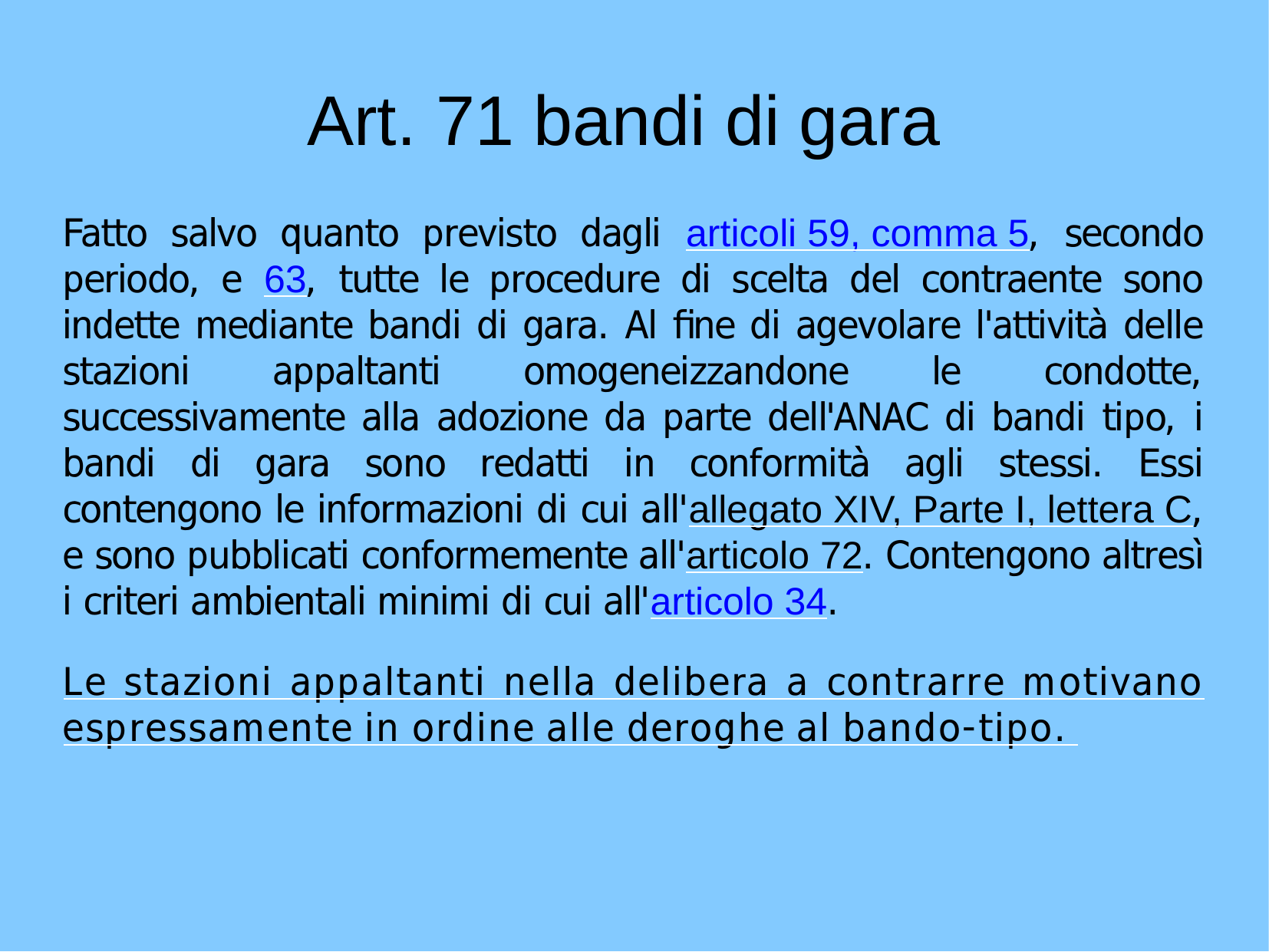

Art. 71 bandi di gara
Fatto salvo quanto previsto dagli articoli 59, comma 5, secondo periodo, e 63, tutte le procedure di scelta del contraente sono indette mediante bandi di gara. Al fine di agevolare l'attività delle stazioni appaltanti omogeneizzandone le condotte, successivamente alla adozione da parte dell'ANAC di bandi tipo, i bandi di gara sono redatti in conformità agli stessi. Essi contengono le informazioni di cui all'allegato XIV, Parte I, lettera C, e sono pubblicati conformemente all'articolo 72. Contengono altresì i criteri ambientali minimi di cui all'articolo 34.

Le stazioni appaltanti nella delibera a contrarre motivano espressamente in ordine alle deroghe al bando-tipo.